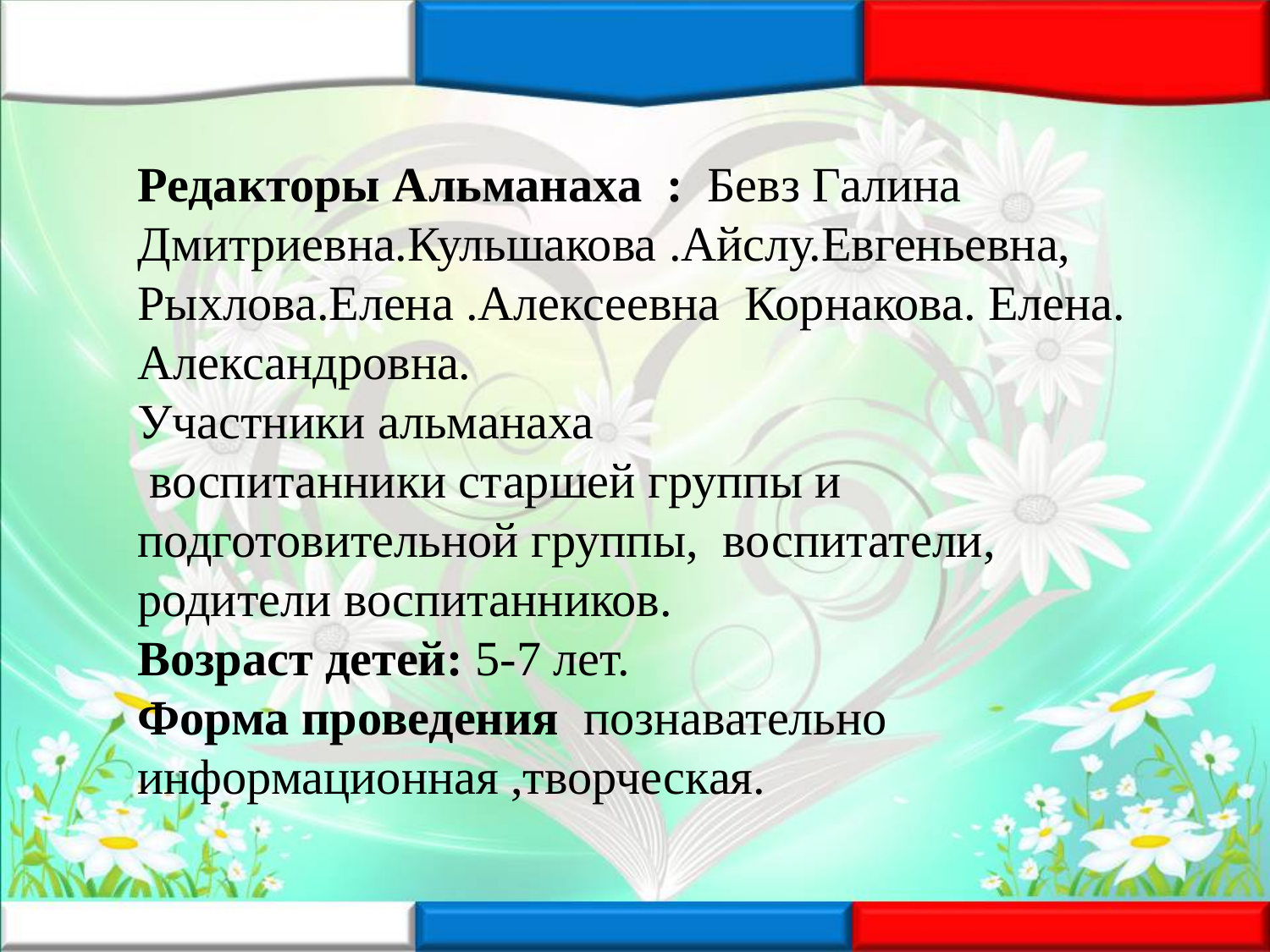

Редакторы Альманаха  :  Бевз Галина Дмитриевна.Кульшакова .Айслу.Евгеньевна, Рыхлова.Елена .Алексеевна  Корнакова. Елена. Александровна.
Участники альманаха
 воспитанники старшей группы и подготовительной группы,  воспитатели,  родители воспитанников.
Возраст детей: 5-7 лет.
Форма проведения  познавательно информационная ,творческая.